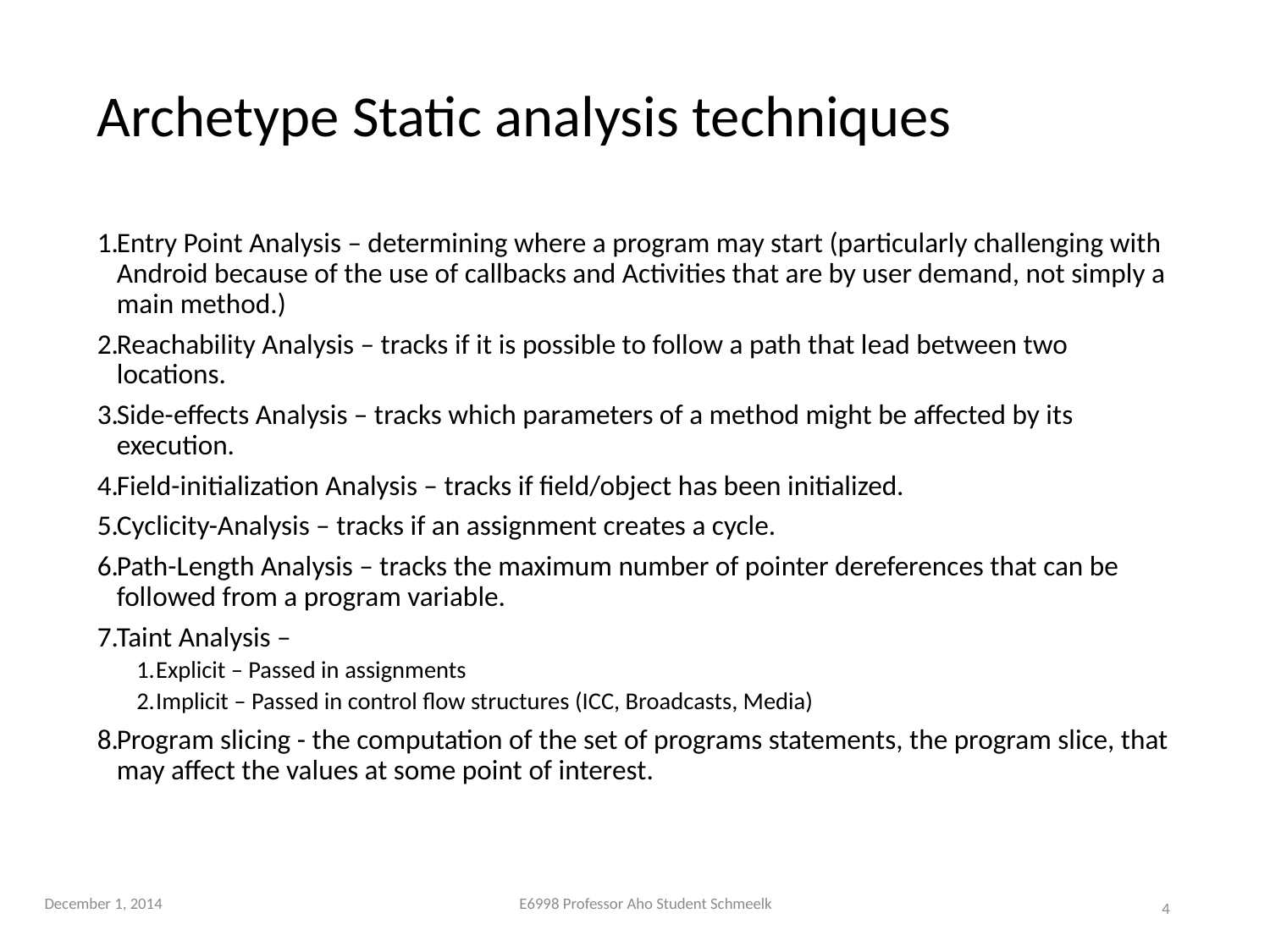

# Archetype Static analysis techniques
Entry Point Analysis – determining where a program may start (particularly challenging with Android because of the use of callbacks and Activities that are by user demand, not simply a main method.)
Reachability Analysis – tracks if it is possible to follow a path that lead between two locations.
Side-effects Analysis – tracks which parameters of a method might be affected by its execution.
Field-initialization Analysis – tracks if field/object has been initialized.
Cyclicity-Analysis – tracks if an assignment creates a cycle.
Path-Length Analysis – tracks the maximum number of pointer dereferences that can be followed from a program variable.
Taint Analysis –
Explicit – Passed in assignments
Implicit – Passed in control flow structures (ICC, Broadcasts, Media)
Program slicing - the computation of the set of programs statements, the program slice, that may affect the values at some point of interest.

December 1, 2014
E6998 Professor Aho Student Schmeelk
4